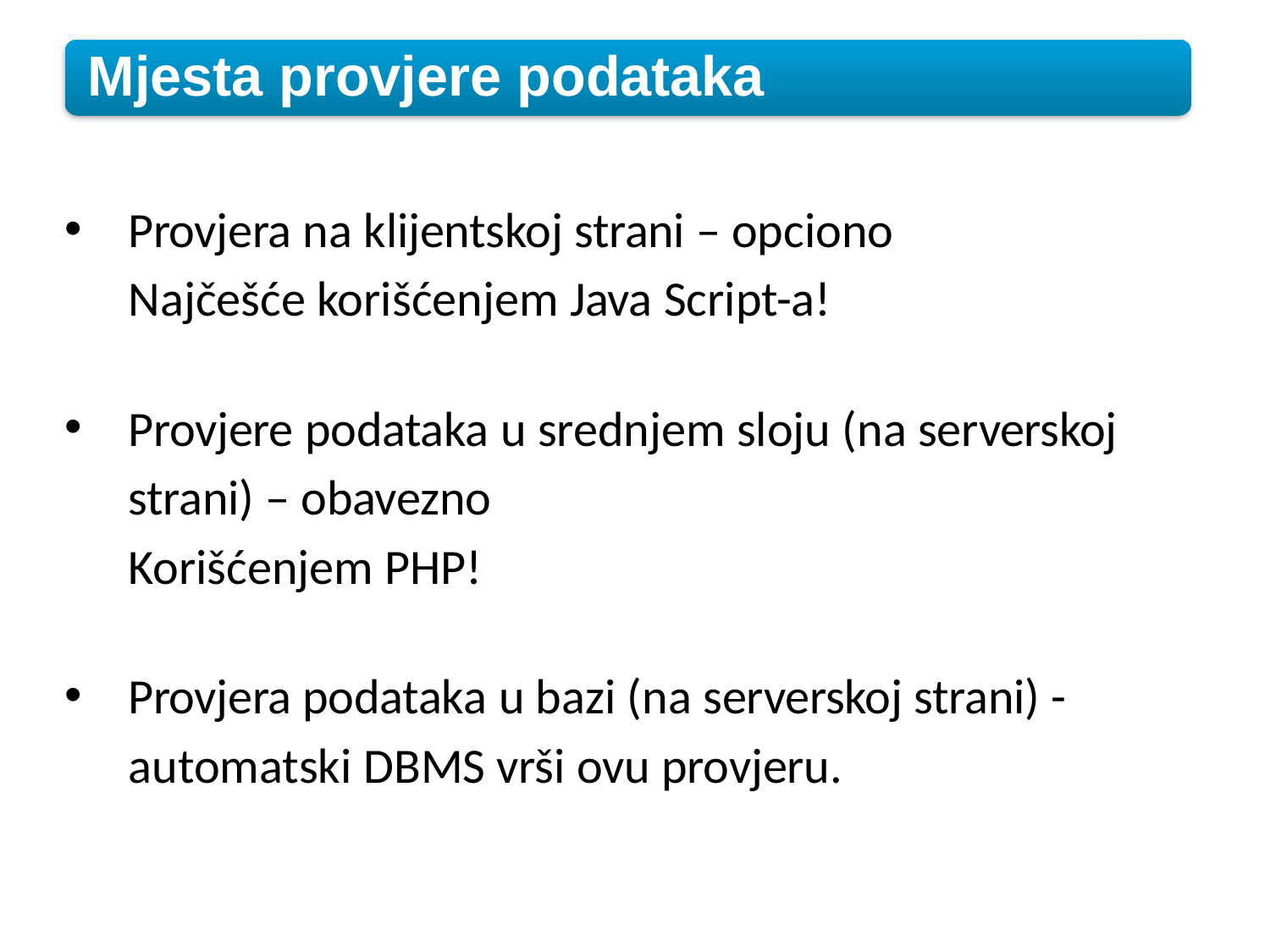

Mjesta provjere podataka
Provjera na klijentskoj strani – opciono
Najčešće korišćenjem Java Script-a!

Provjere podataka u srednjem sloju (na serverskoj strani) – obavezno
Korišćenjem PHP!

Provjera podataka u bazi (na serverskoj strani) -automatski DBMS vrši ovu provjeru.